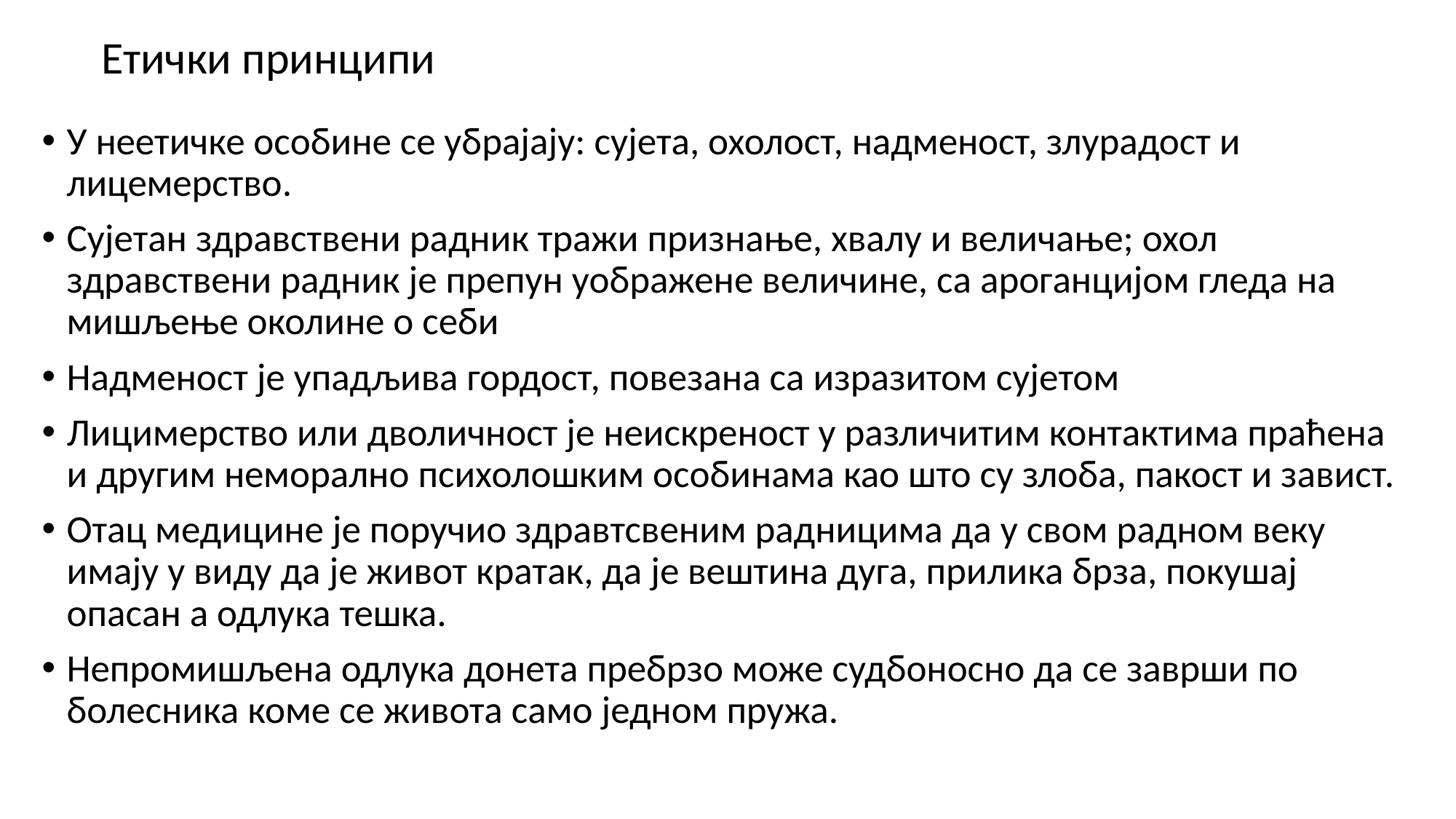

# Етички принципи
У неетичке особине се убрајају: сујета, охолост, надменост, злурадост и лицемерство.
Сујетан здравствени радник тражи признање, хвалу и величање; охол здравствени радник је препун уображене величине, са ароганцијом гледа на мишљење околине о себи
Надменост је упадљива гордост, повезана са изразитом сујетом
Лицимерство или дволичност је неискреност у различитим контактима праћена и другим неморално психолошким особинама као што су злоба, пакост и завист.
Отац медицине је поручио здравтсвеним радницима да у свом радном веку имају у виду да је живот кратак, да је вештина дуга, прилика брза, покушај опасан а одлука тешка.
Непромишљена одлука донета пребрзо може судбоносно да се заврши по болесника коме се живота само једном пружа.